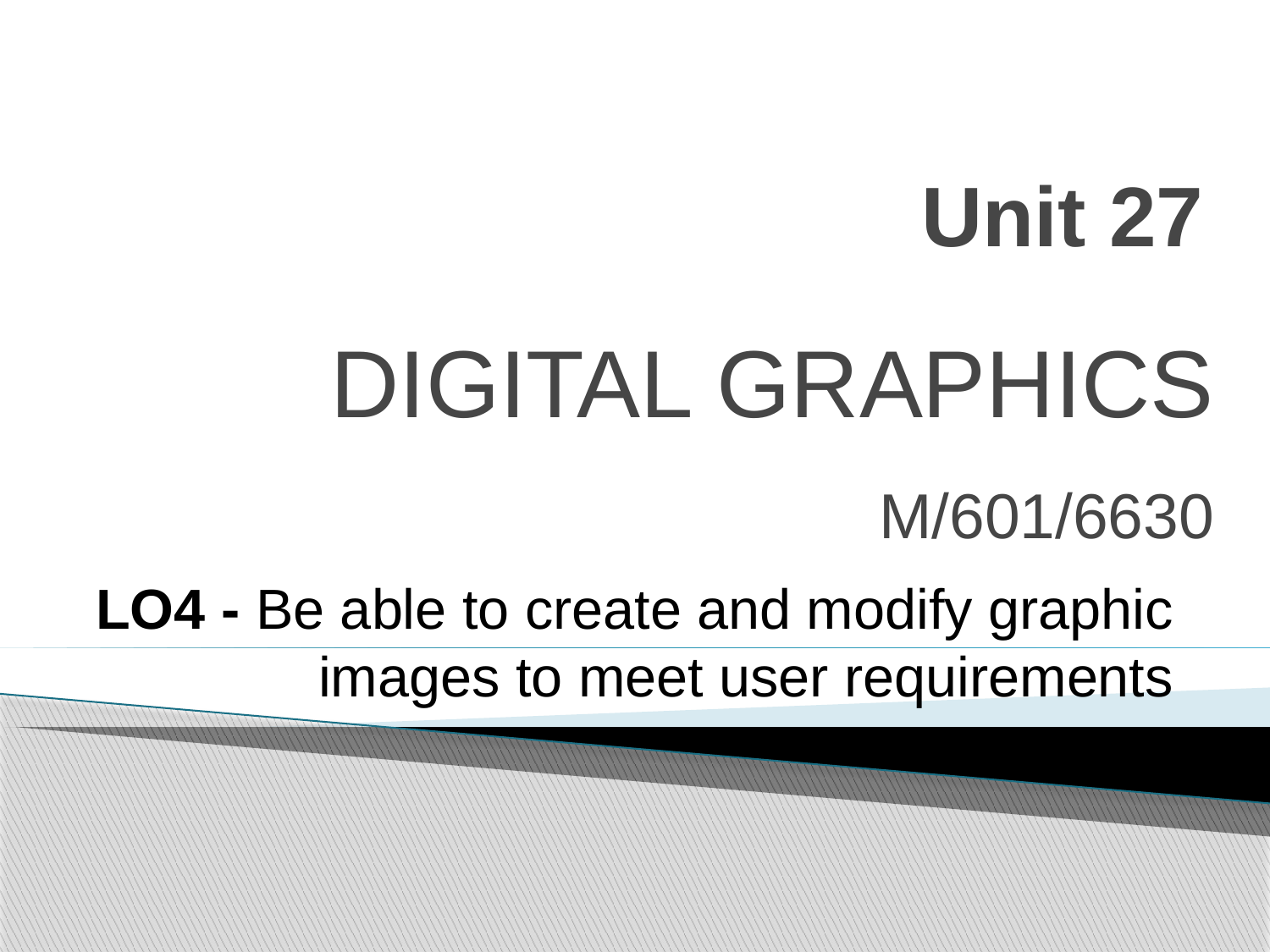

# Unit 27
 DIGITAL GRAPHICS
 M/601/6630
LO4 - Be able to create and modify graphic
images to meet user requirements